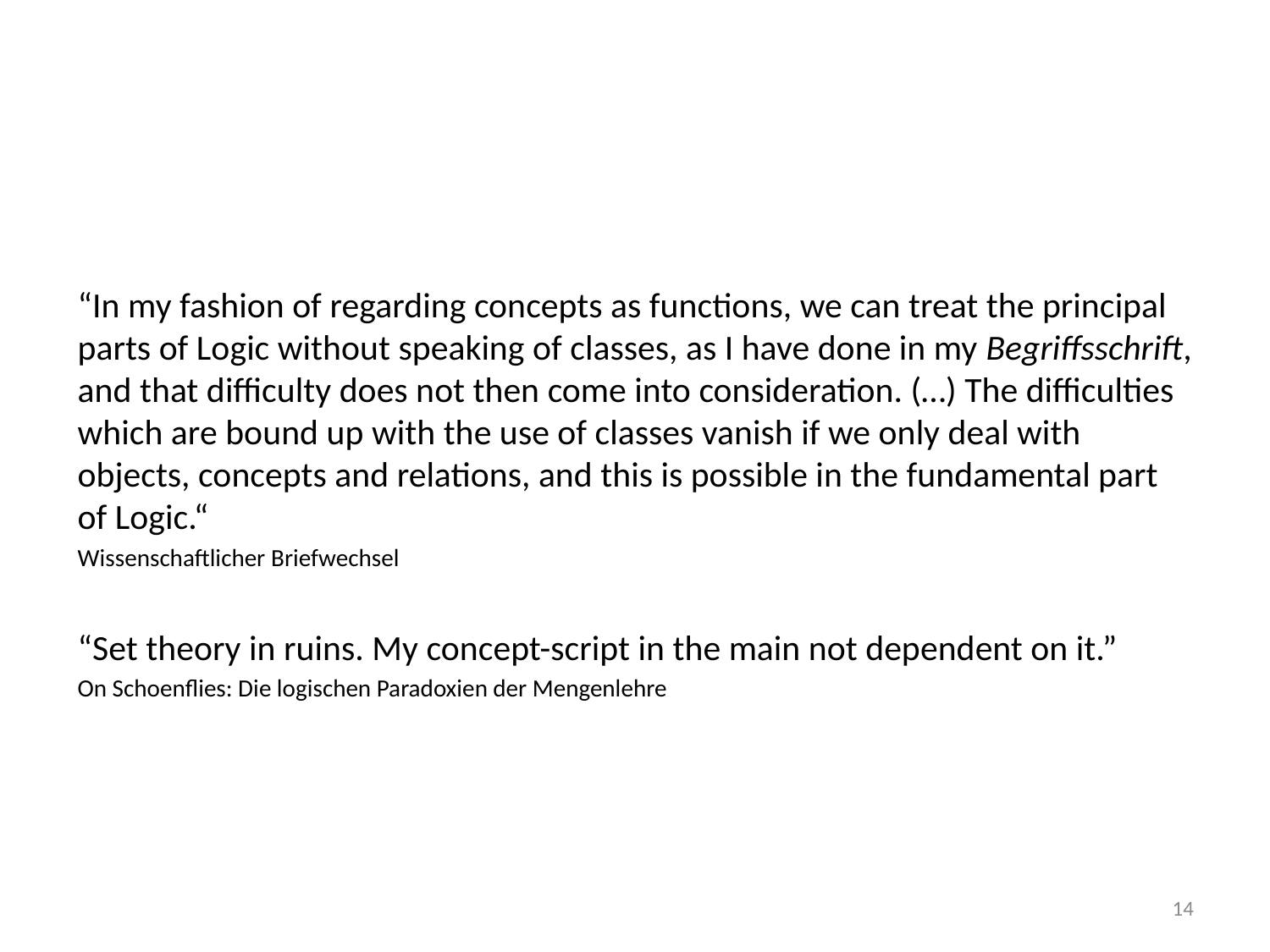

#

“In my fashion of regarding concepts as functions, we can treat the principal parts of Logic without speaking of classes, as I have done in my Begriffsschrift, and that difficulty does not then come into consideration. (…) The difficulties which are bound up with the use of classes vanish if we only deal with objects, concepts and relations, and this is possible in the fundamental part of Logic.“
Wissenschaftlicher Briefwechsel

“Set theory in ruins. My concept-script in the main not dependent on it.”
On Schoenflies: Die logischen Paradoxien der Mengenlehre

14